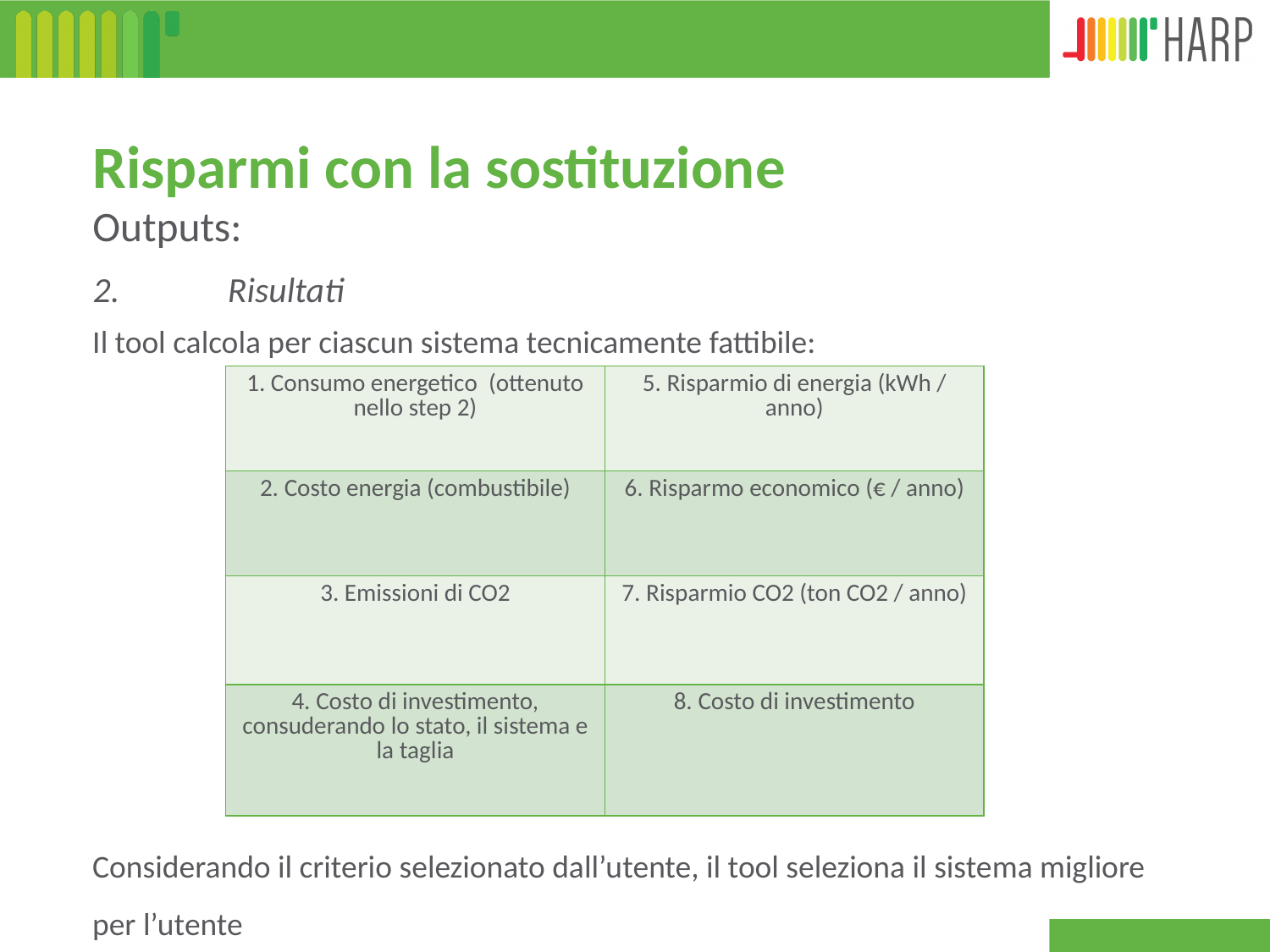

# Risparmi con la sostituzione
Outputs:

2.	 Risultati

Il tool calcola per ciascun sistema tecnicamente fattibile:
| 1. Consumo energetico (ottenuto nello step 2) | 5. Risparmio di energia (kWh / anno) |
| --- | --- |
| 2. Costo energia (combustibile) | 6. Risparmo economico (€ / anno) |
| 3. Emissioni di CO2 | 7. Risparmio CO2 (ton CO2 / anno) |
| 4. Costo di investimento, consuderando lo stato, il sistema e la taglia | 8. Costo di investimento |
Considerando il criterio selezionato dall’utente, il tool seleziona il sistema migliore per l’utente